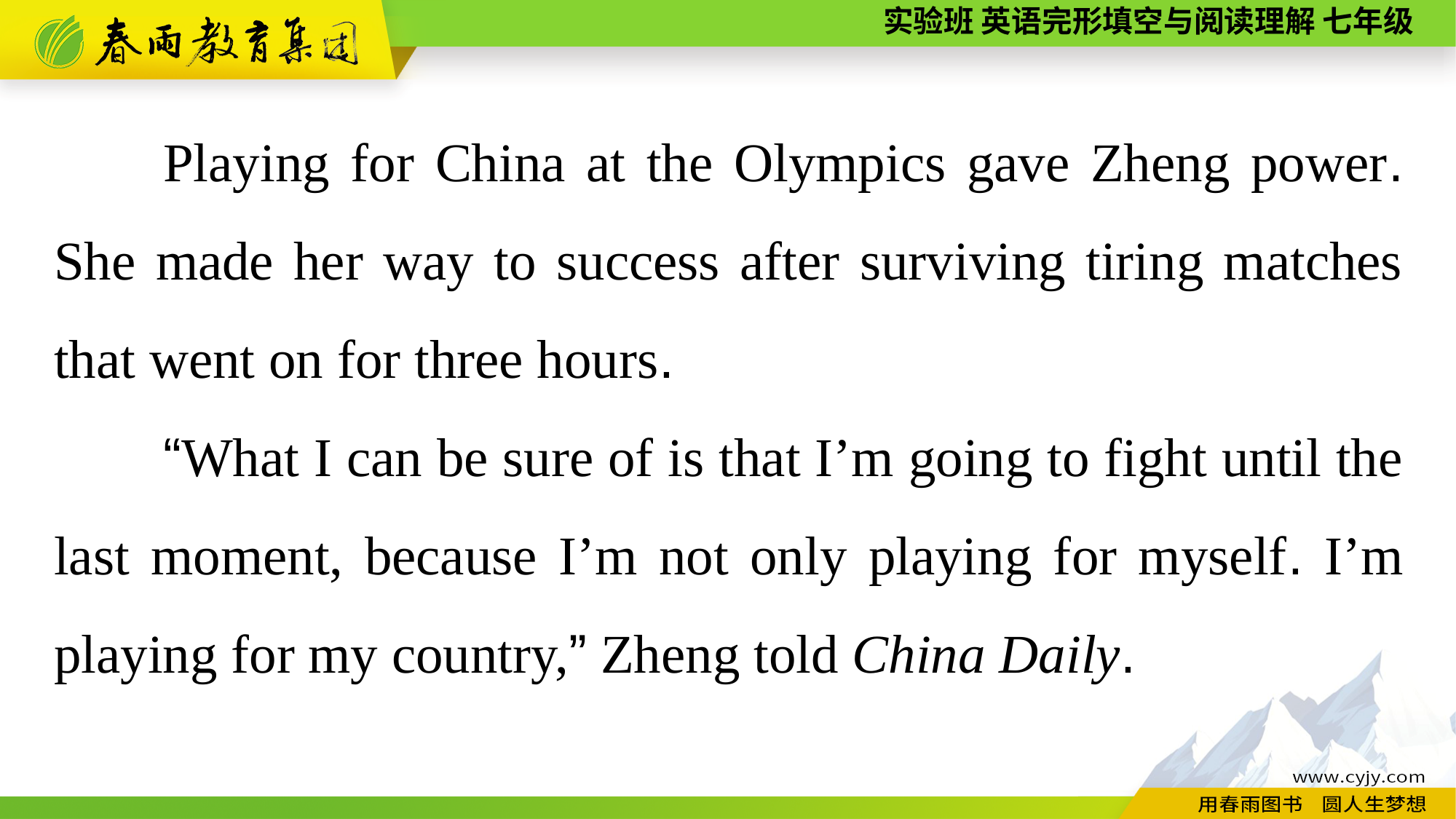

Playing for China at the Olympics gave Zheng power. She made her way to success after surviving tiring matches that went on for three hours.
“What I can be sure of is that I’m going to fight until the last moment, because I’m not only playing for myself. I’m playing for my country,” Zheng told China Daily.